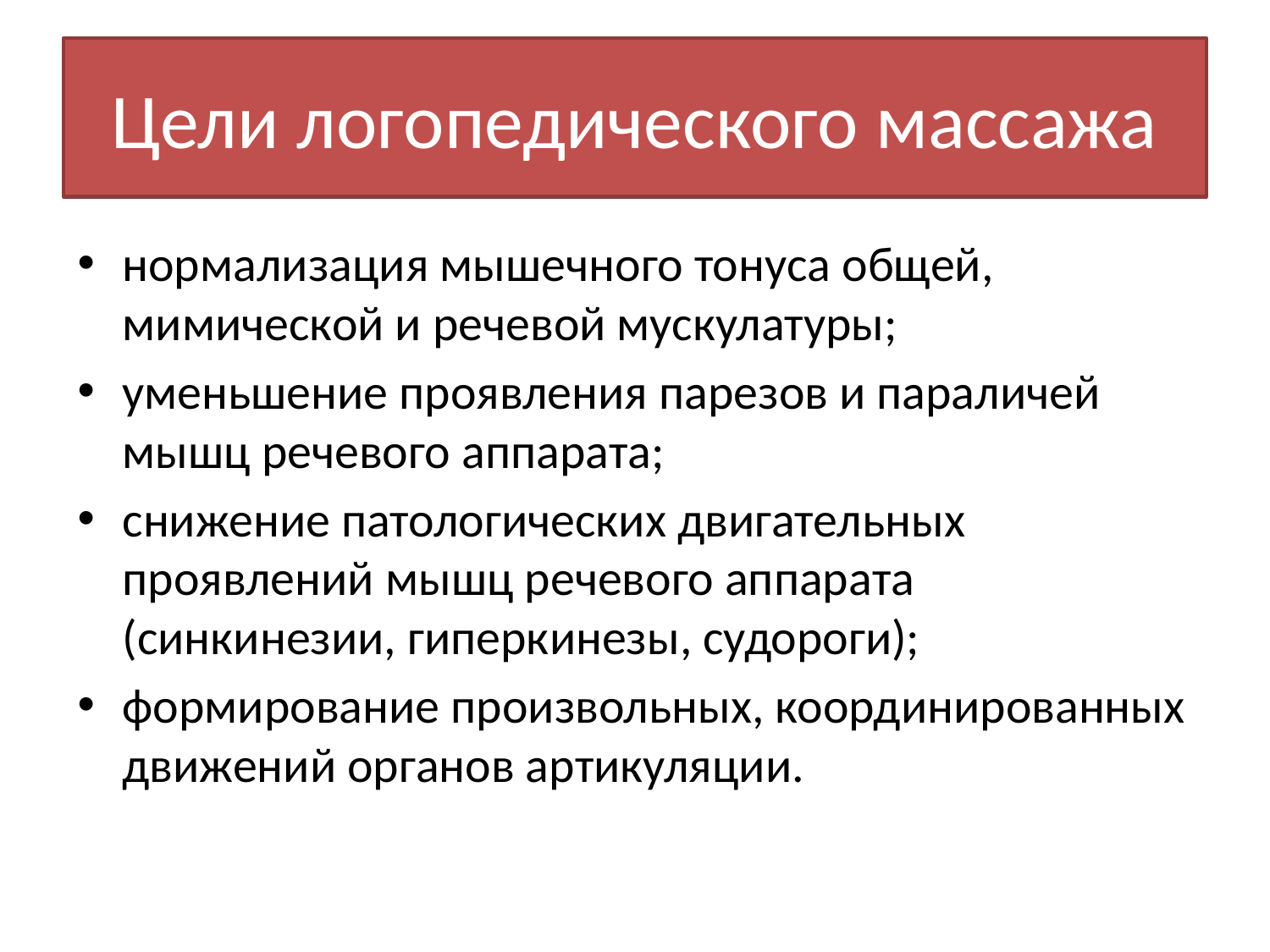

# Цели логопедического массажа
нормализация мышечного тонуса общей, мимической и речевой мускулатуры;
уменьшение проявления парезов и параличей мышц речевого аппарата;
снижение патологических двигательных проявлений мышц речевого аппарата (синкинезии, гиперкинезы, судороги);
формирование произвольных, координированных движений органов артикуляции.